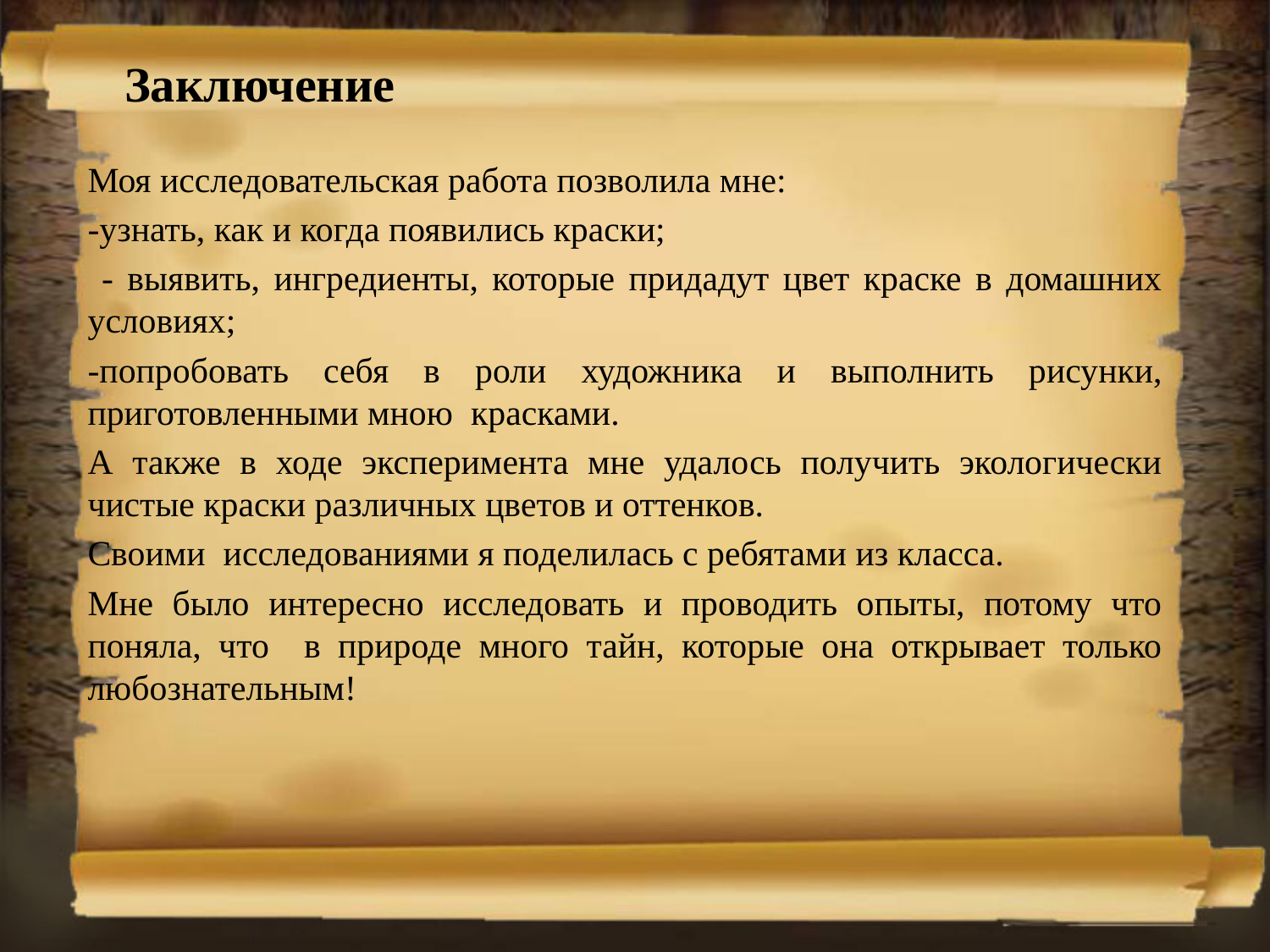

Заключение
Моя исследовательская работа позволила мне:
-узнать, как и когда появились краски;
 - выявить, ингредиенты, которые придадут цвет краске в домашних условиях;
-попробовать себя в роли художника и выполнить рисунки, приготовленными мною  красками.
А также в ходе эксперимента мне удалось получить экологически чистые краски различных цветов и оттенков.
Своими  исследованиями я поделилась с ребятами из класса.
Мне было интересно исследовать и проводить опыты, потому что поняла, что  в природе много тайн, которые она открывает только любознательным!

#